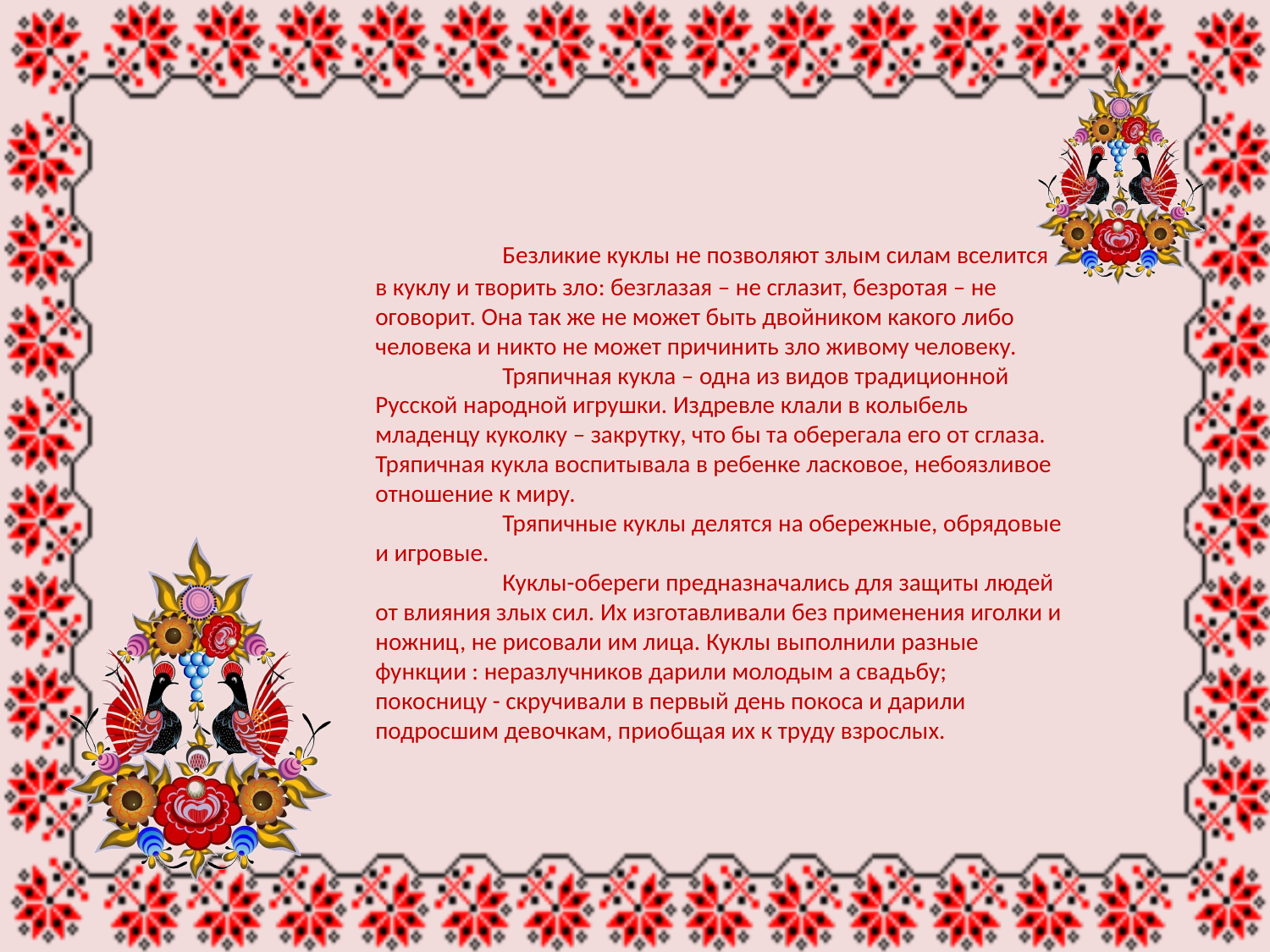

#
		Безликие куклы не позволяют злым силам вселится в куклу и творить зло: безглазая – не сглазит, безротая – не оговорит. Она так же не может быть двойником какого либо человека и никто не может причинить зло живому человеку.
	Тряпичная кукла – одна из видов традиционной Русской народной игрушки. Издревле клали в колыбель младенцу куколку – закрутку, что бы та оберегала его от сглаза. Тряпичная кукла воспитывала в ребенке ласковое, небоязливое отношение к миру.
	Тряпичные куклы делятся на обережные, обрядовые и игровые.
	Куклы-обереги предназначались для защиты людей от влияния злых сил. Их изготавливали без применения иголки и ножниц, не рисовали им лица. Куклы выполнили разные функции : неразлучников дарили молодым а свадьбу; покосницу - скручивали в первый день покоса и дарили подросшим девочкам, приобщая их к труду взрослых.